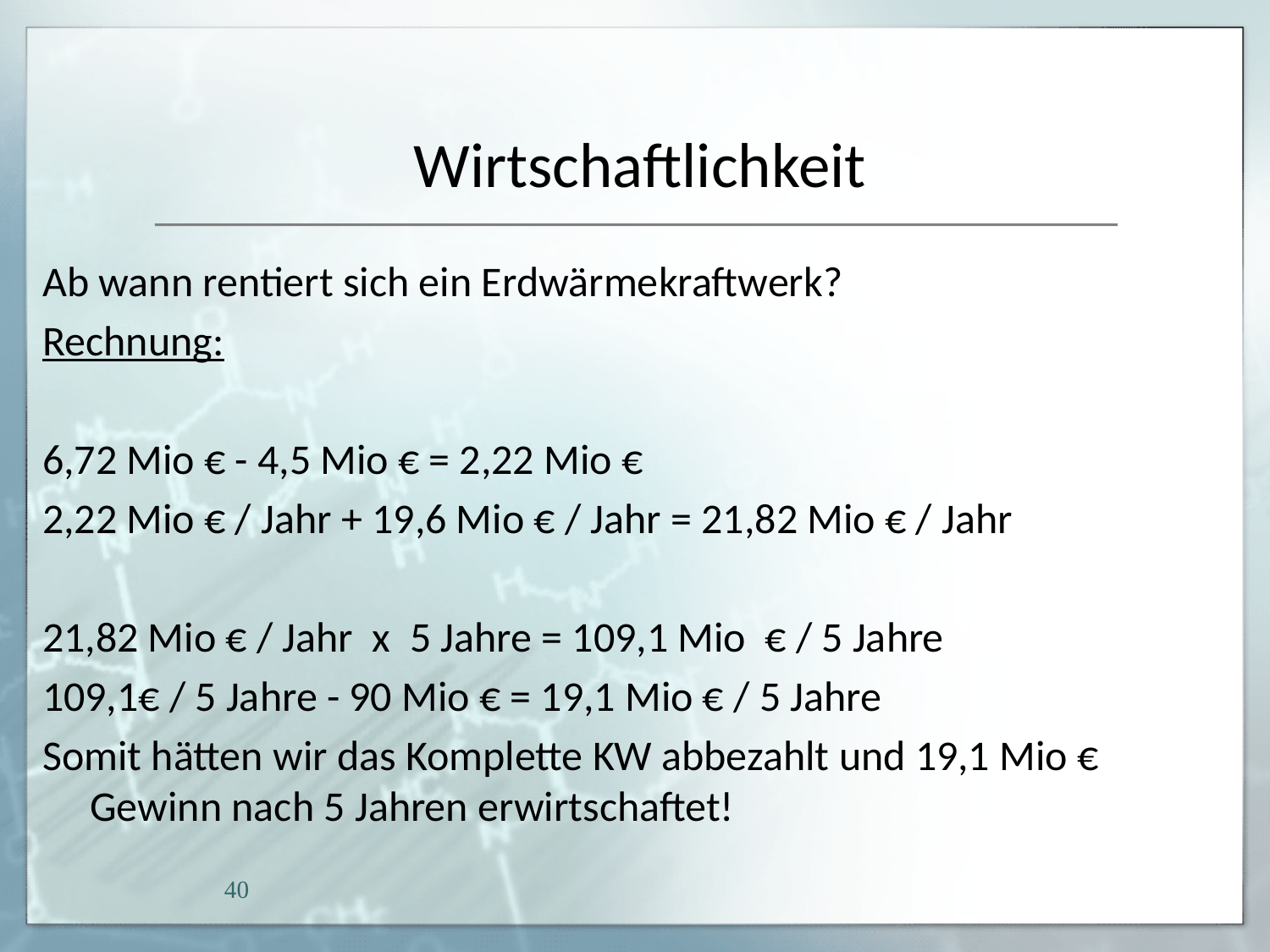

# Wirtschaftlichkeit
Ab wann rentiert sich ein Erdwärmekraftwerk?
Rechnung:

6,72 Mio € - 4,5 Mio € = 2,22 Mio €
2,22 Mio € / Jahr + 19,6 Mio € / Jahr = 21,82 Mio € / Jahr

21,82 Mio € / Jahr  x  5 Jahre = 109,1 Mio  € / 5 Jahre
109,1€ / 5 Jahre - 90 Mio € = 19,1 Mio € / 5 Jahre
Somit hätten wir das Komplette KW abbezahlt und 19,1 Mio € Gewinn nach 5 Jahren erwirtschaftet!

40